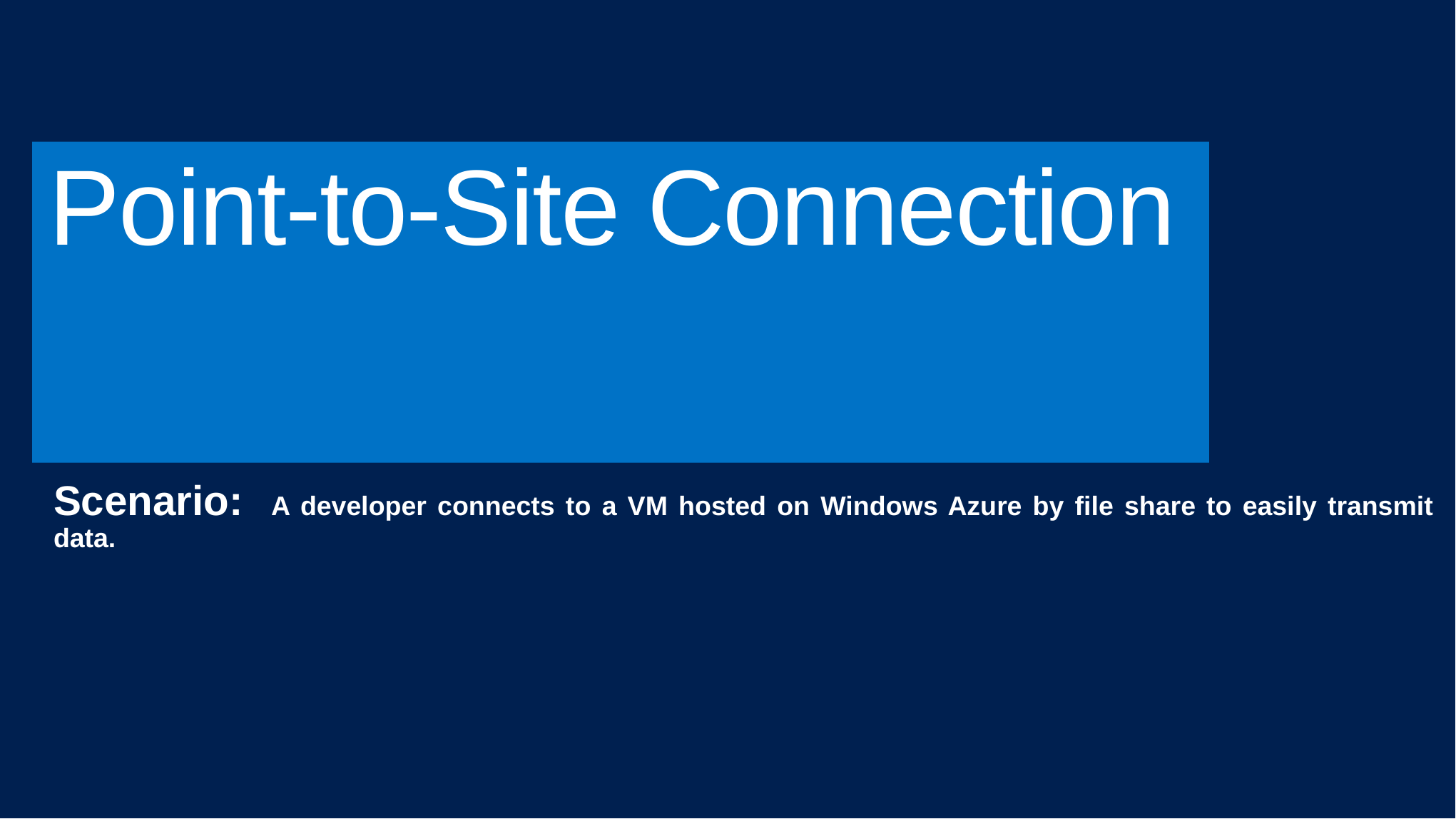

# Point-to-Site Connection
Scenario: 	A developer connects to a VM hosted on Windows Azure by file share to easily transmit data.